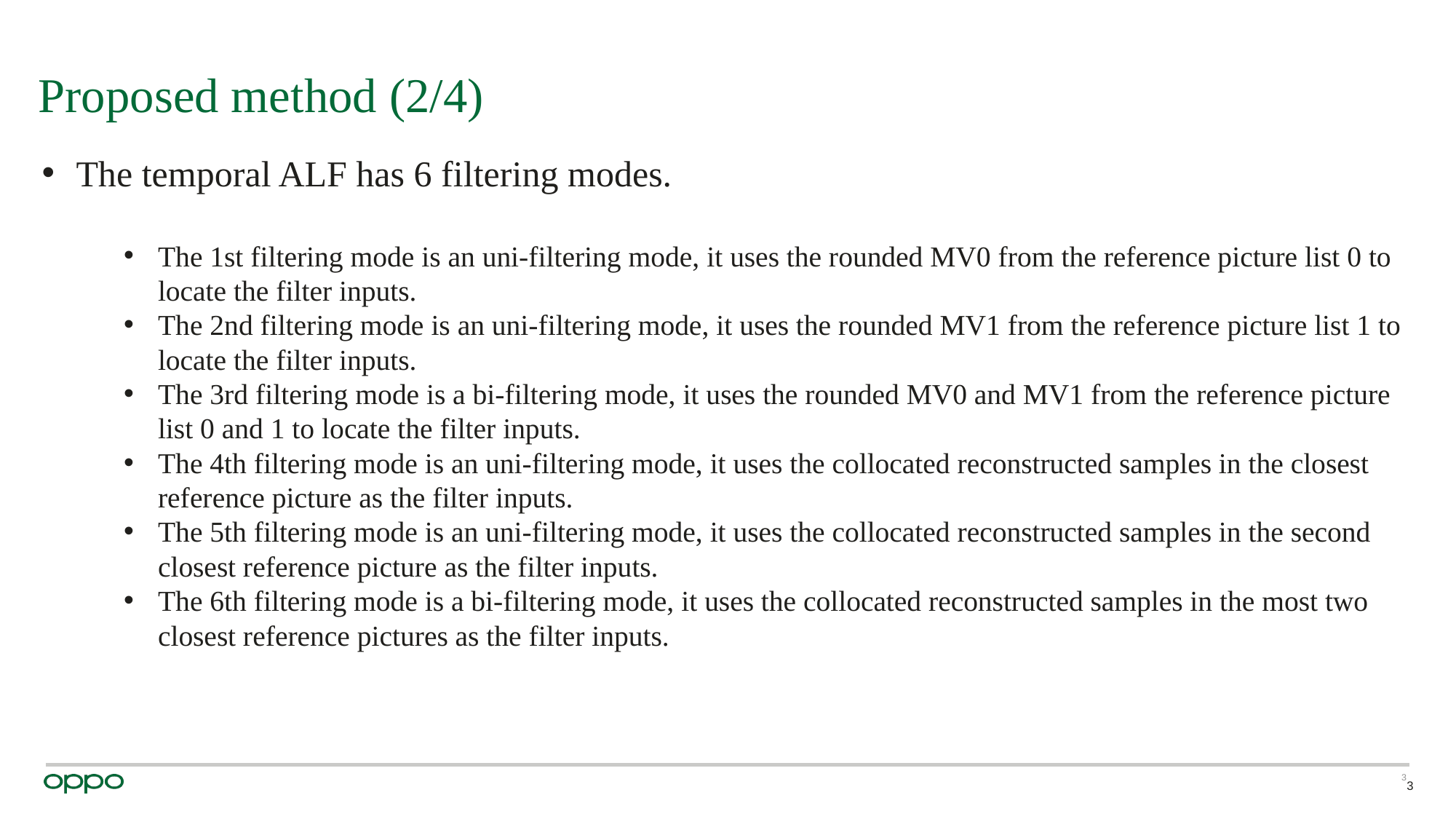

# Proposed method (2/4)
The temporal ALF has 6 filtering modes.

The 1st filtering mode is an uni-filtering mode, it uses the rounded MV0 from the reference picture list 0 to locate the filter inputs.
The 2nd filtering mode is an uni-filtering mode, it uses the rounded MV1 from the reference picture list 1 to locate the filter inputs.
The 3rd filtering mode is a bi-filtering mode, it uses the rounded MV0 and MV1 from the reference picture list 0 and 1 to locate the filter inputs.
The 4th filtering mode is an uni-filtering mode, it uses the collocated reconstructed samples in the closest reference picture as the filter inputs.
The 5th filtering mode is an uni-filtering mode, it uses the collocated reconstructed samples in the second closest reference picture as the filter inputs.
The 6th filtering mode is a bi-filtering mode, it uses the collocated reconstructed samples in the most two closest reference pictures as the filter inputs.

3